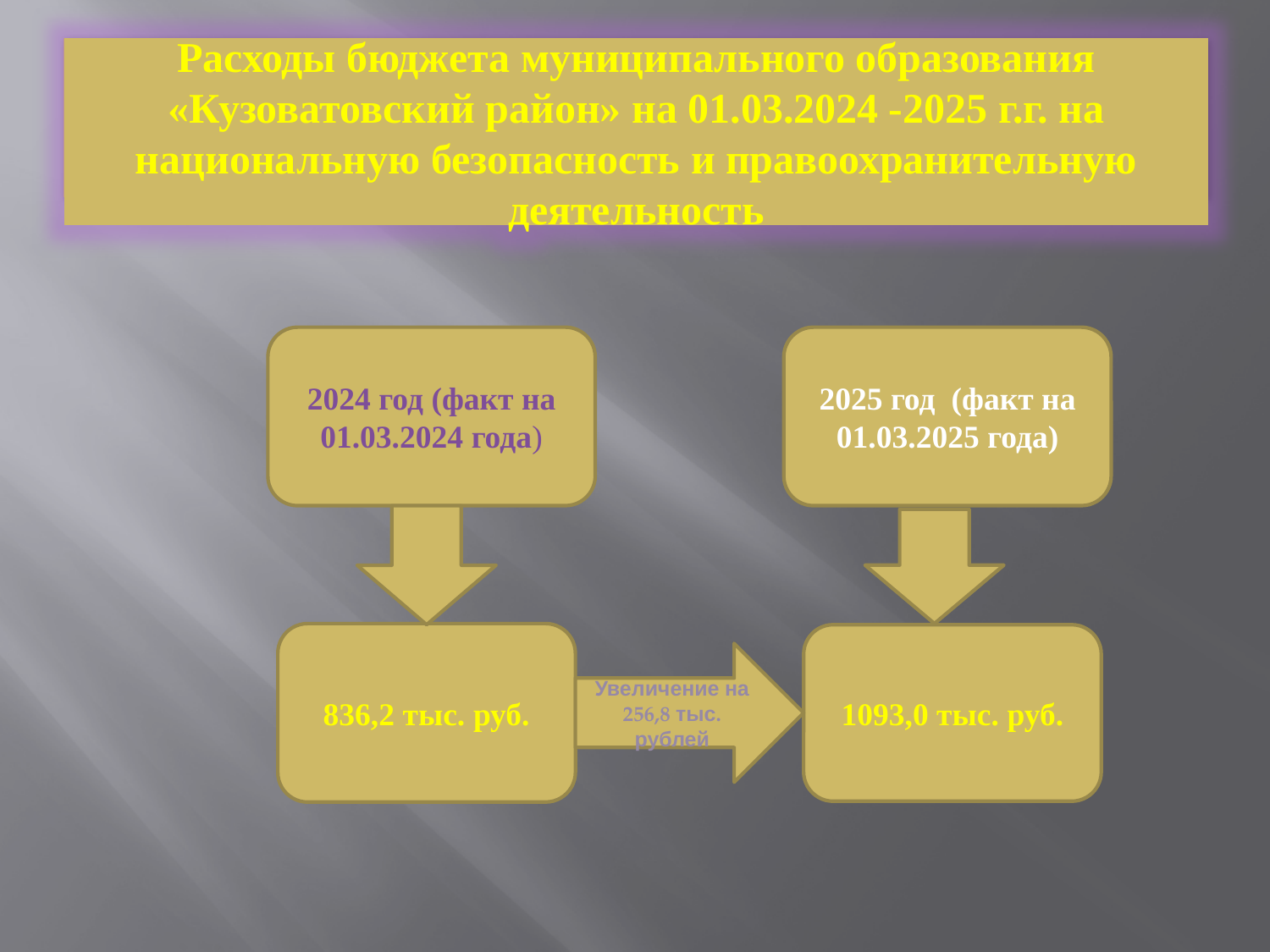

# Расходы бюджета муниципального образования «Кузоватовский район» на 2014 год на социальную политику
Расходы бюджета муниципального образования «Кузоватовский район» на 01.03.2024 -2025 г.г. на национальную безопасность и правоохранительную деятельность
2024 год (факт на 01.03.2024 года)
2025 год  (факт на 01.03.2025 года)

836,2 тыс. руб.
1093,0 тыс. руб.
Увеличение на 256,8 тыс. рублей